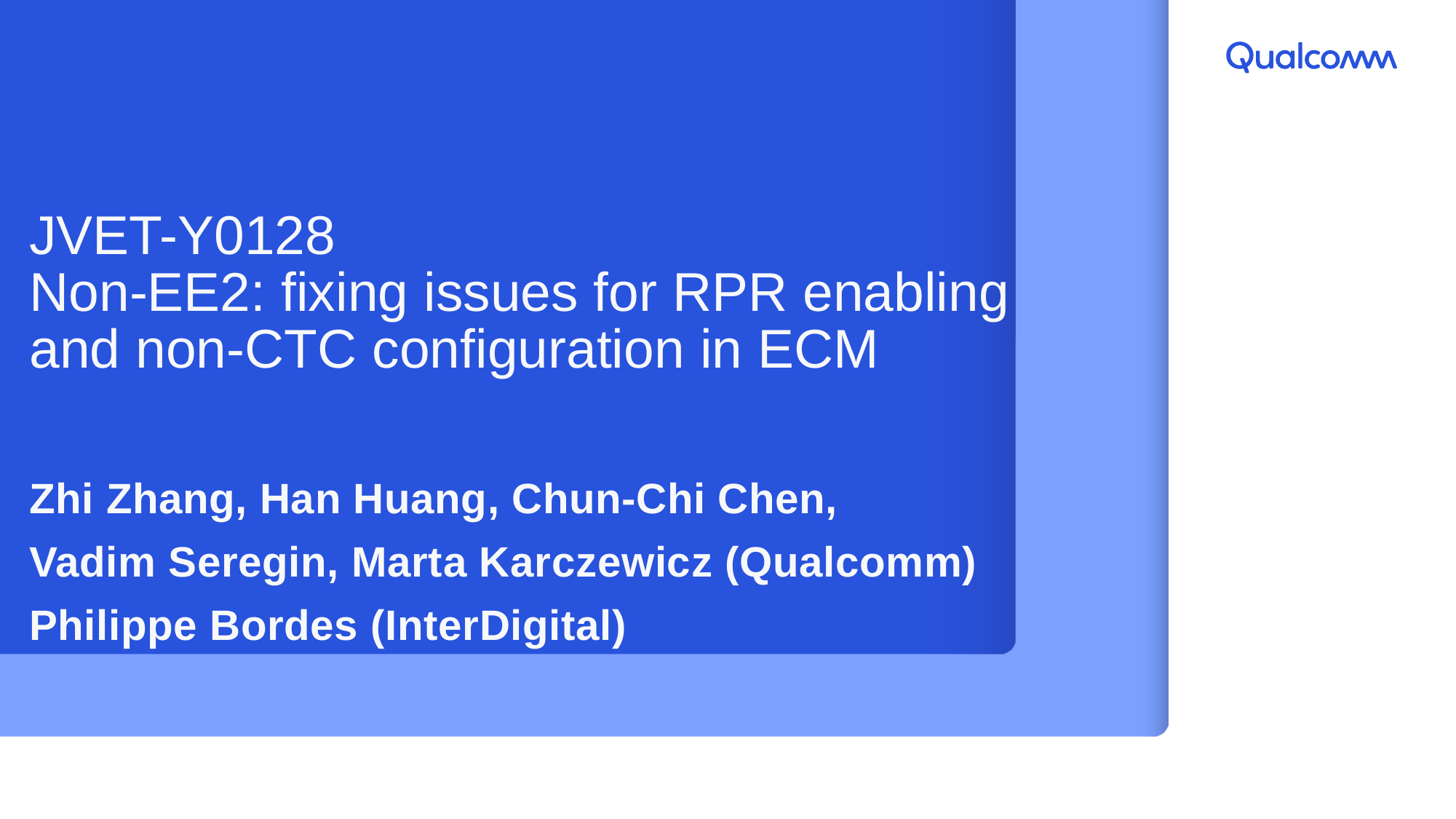

# JVET-Y0128 Non-EE2: fixing issues for RPR enabling and non-CTC configuration in ECM
Zhi Zhang, Han Huang, Chun-Chi Chen,
Vadim Seregin, Marta Karczewicz (Qualcomm)
Philippe Bordes (InterDigital)